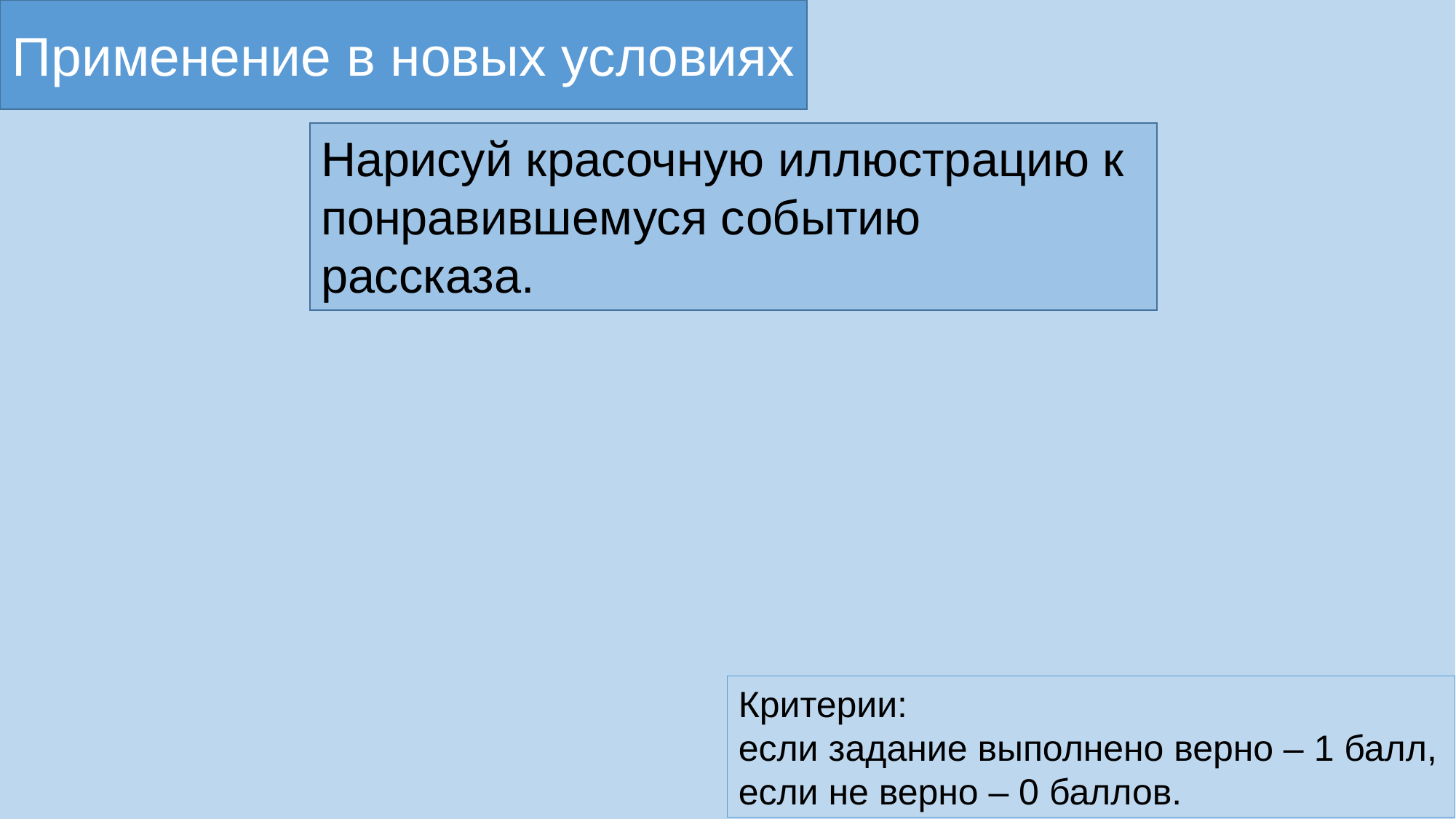

Применение в новых условиях

Нарисуй красочную иллюстрацию к понравившемуся событию рассказа.
Критерии:
если задание выполнено верно – 1 балл,
если не верно – 0 баллов.